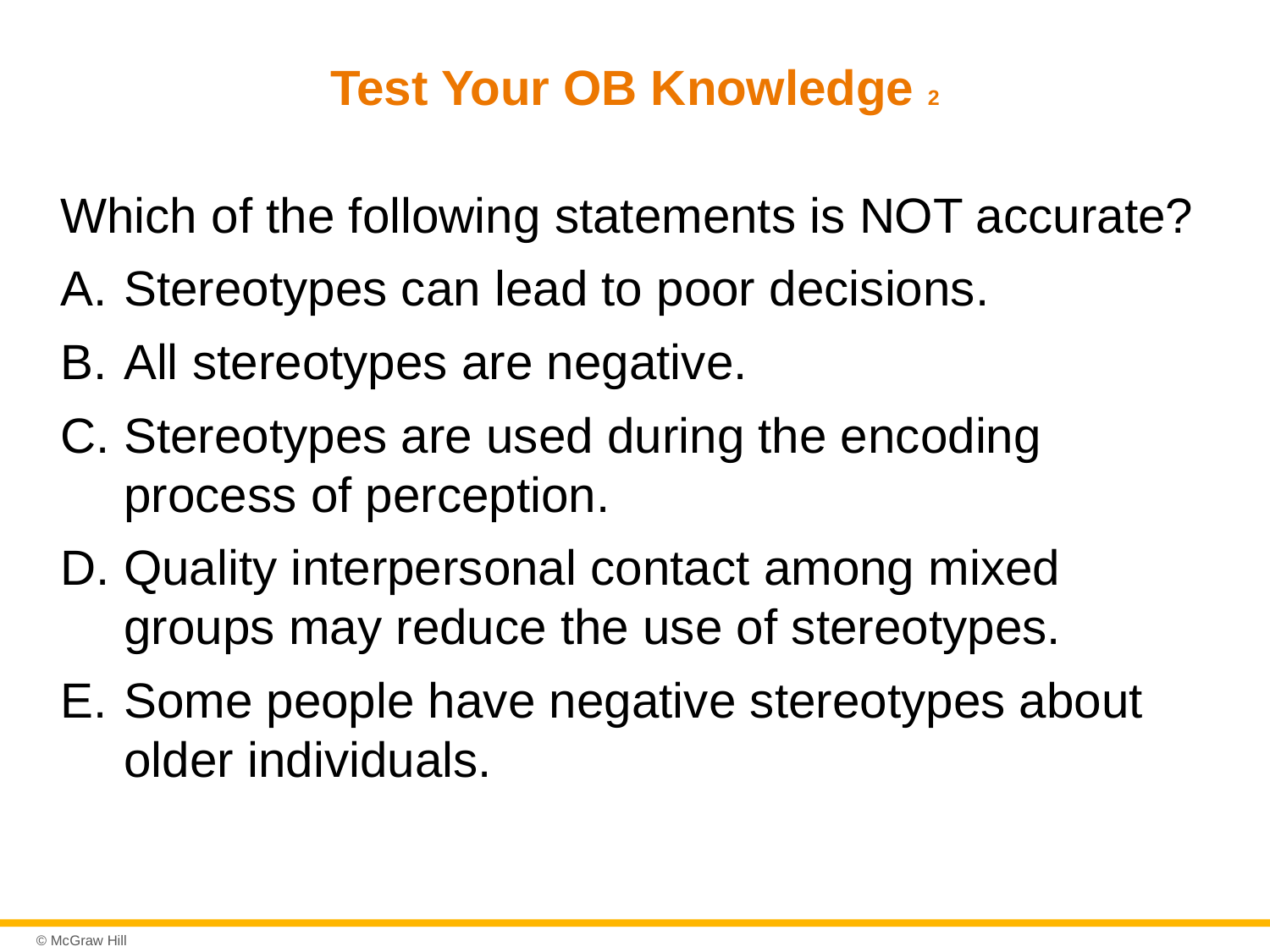

# Test Your OB Knowledge 2
Which of the following statements is NOT accurate?
Stereotypes can lead to poor decisions.
All stereotypes are negative.
Stereotypes are used during the encoding process of perception.
Quality interpersonal contact among mixed groups may reduce the use of stereotypes.
Some people have negative stereotypes about older individuals.